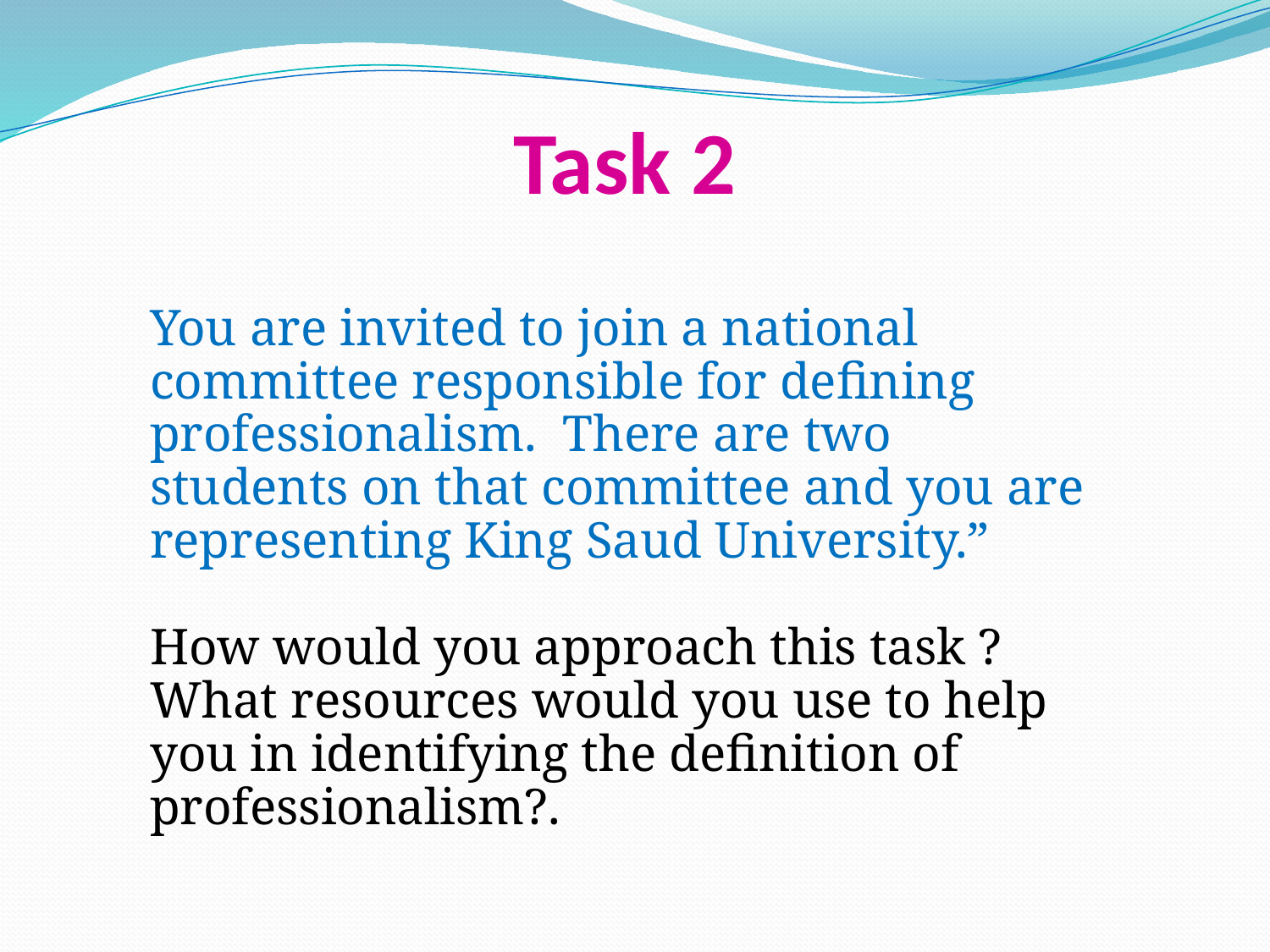

# Task 2

You are invited to join a national committee responsible for defining professionalism.  There are two students on that committee and you are representing King Saud University.”

How would you approach this task ?
What resources would you use to help you in identifying the definition of professionalism?.